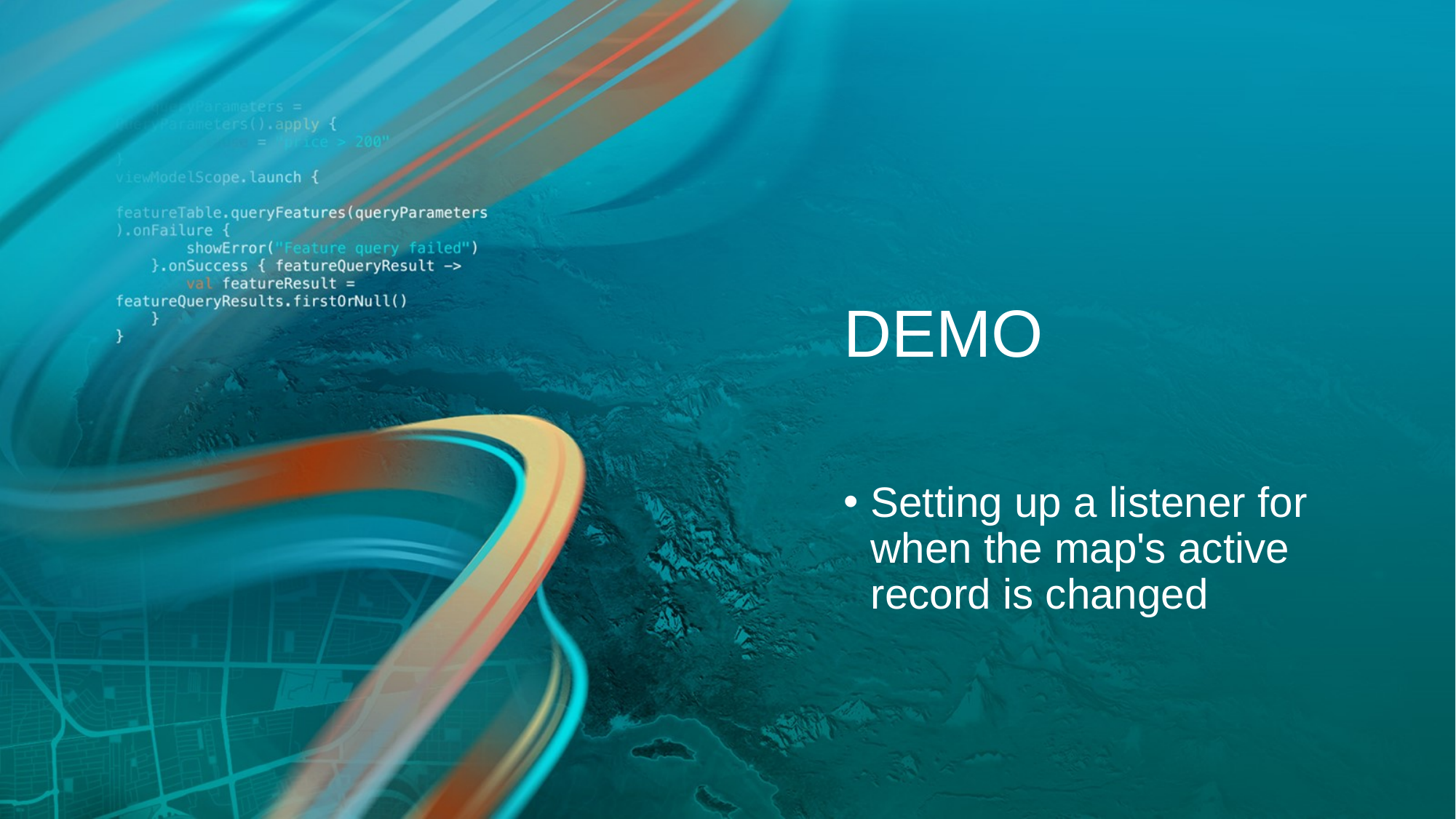

# DEMO
Setting up a listener for when the map's active record is changed